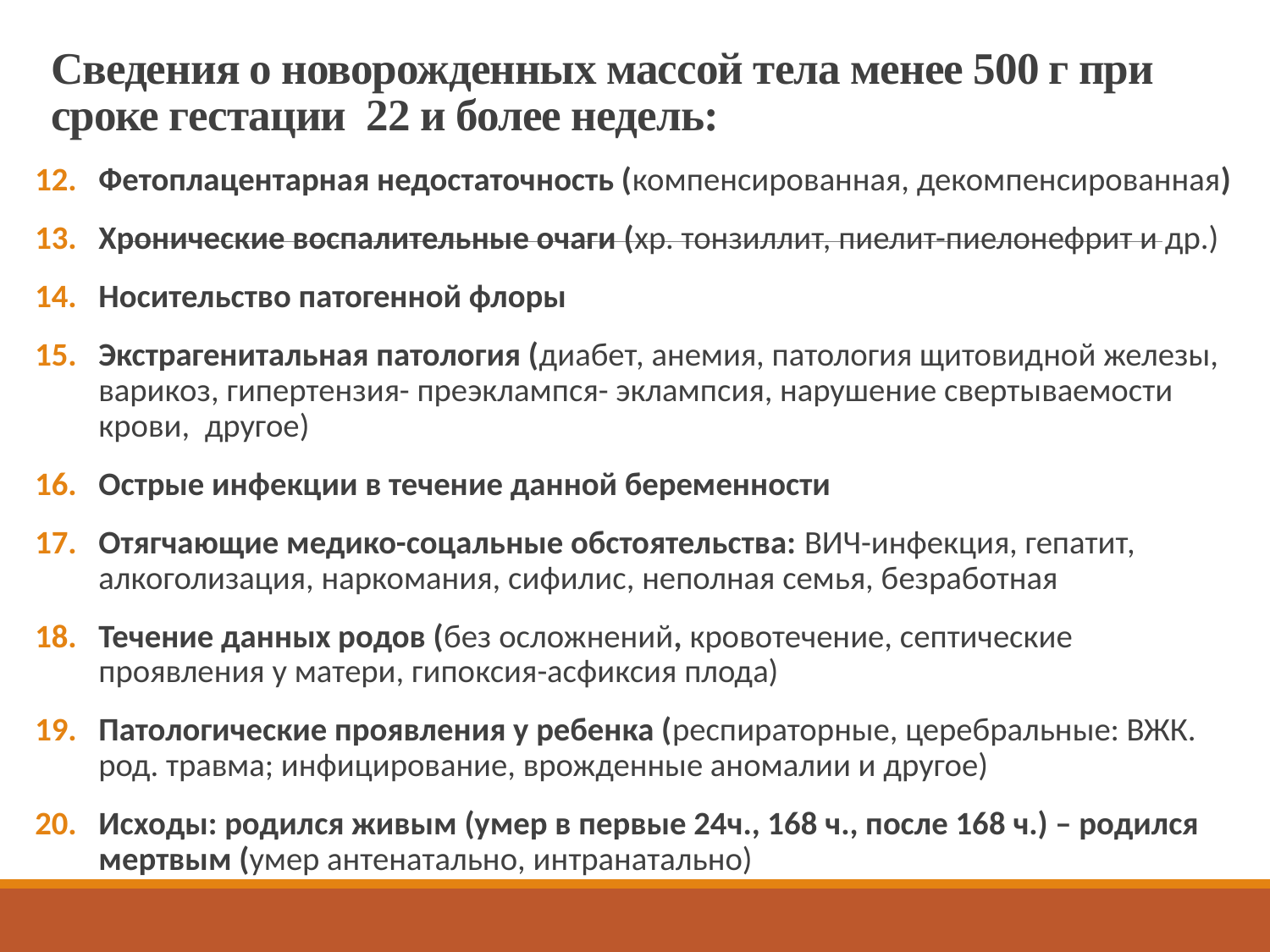

# Сведения о новорожденных массой тела менее 500 г при сроке гестации  22 и более недель:
Фетоплацентарная недостаточность (компенсированная, декомпенсированная)
Хронические воспалительные очаги (хр. тонзиллит, пиелит-пиелонефрит и др.)
Носительство патогенной флоры
Экстрагенитальная патология (диабет, анемия, патология щитовидной железы, варикоз, гипертензия- преэклампся- эклампсия, нарушение свертываемости крови,  другое)
Острые инфекции в течение данной беременности
Отягчающие медико-соцальные обстоятельства: ВИЧ-инфекция, гепатит, алкоголизация, наркомания, сифилис, неполная семья, безработная
Течение данных родов (без осложнений, кровотечение, септические проявления у матери, гипоксия-асфиксия плода)
Патологические проявления у ребенка (респираторные, церебральные: ВЖК.  род. травма; инфицирование, врожденные аномалии и другое)
Исходы: родился живым (умер в первые 24ч., 168 ч., после 168 ч.) – родился мертвым (умер антенатально, интранатально)